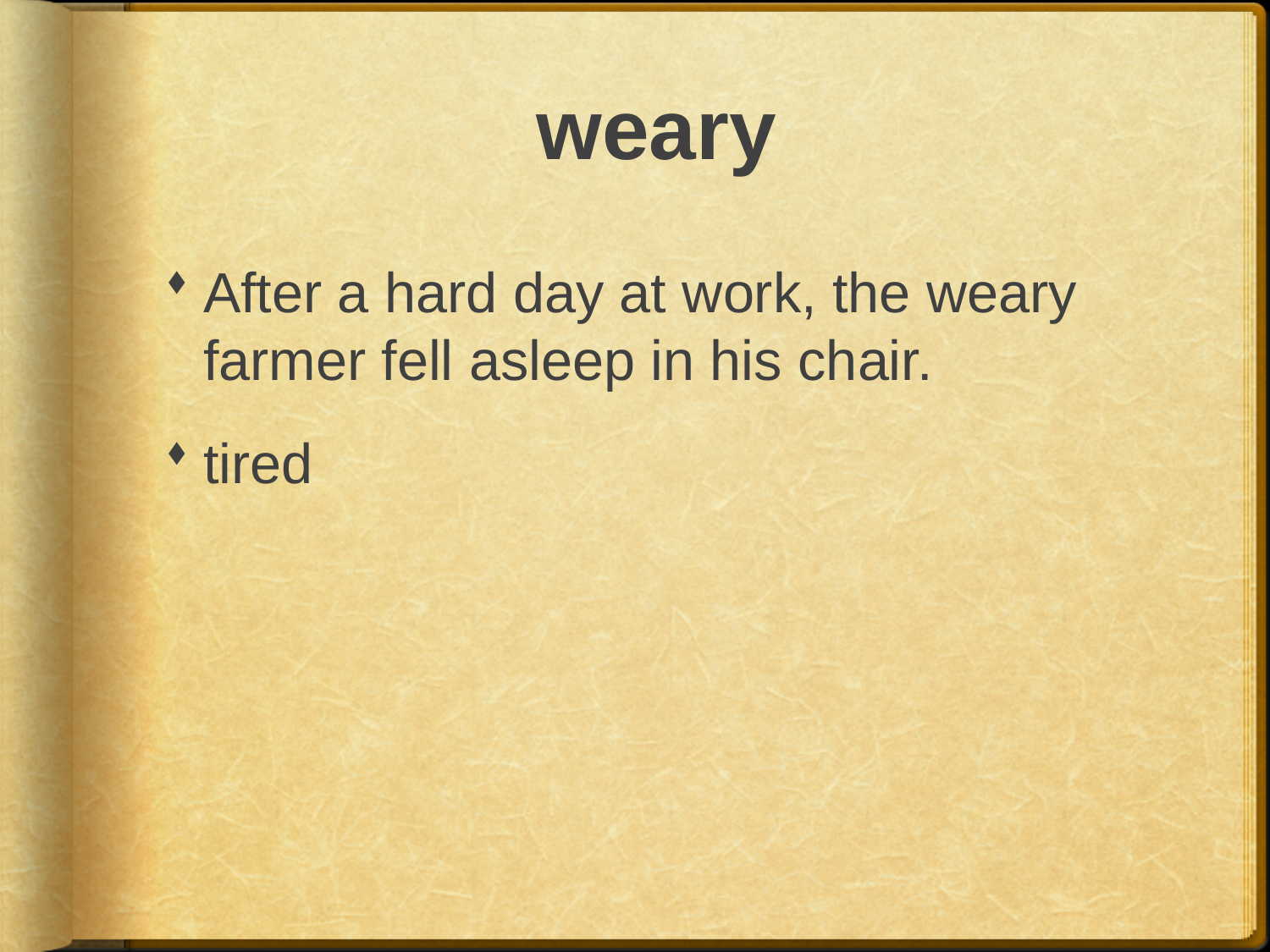

# weary
After a hard day at work, the weary farmer fell asleep in his chair.
tired